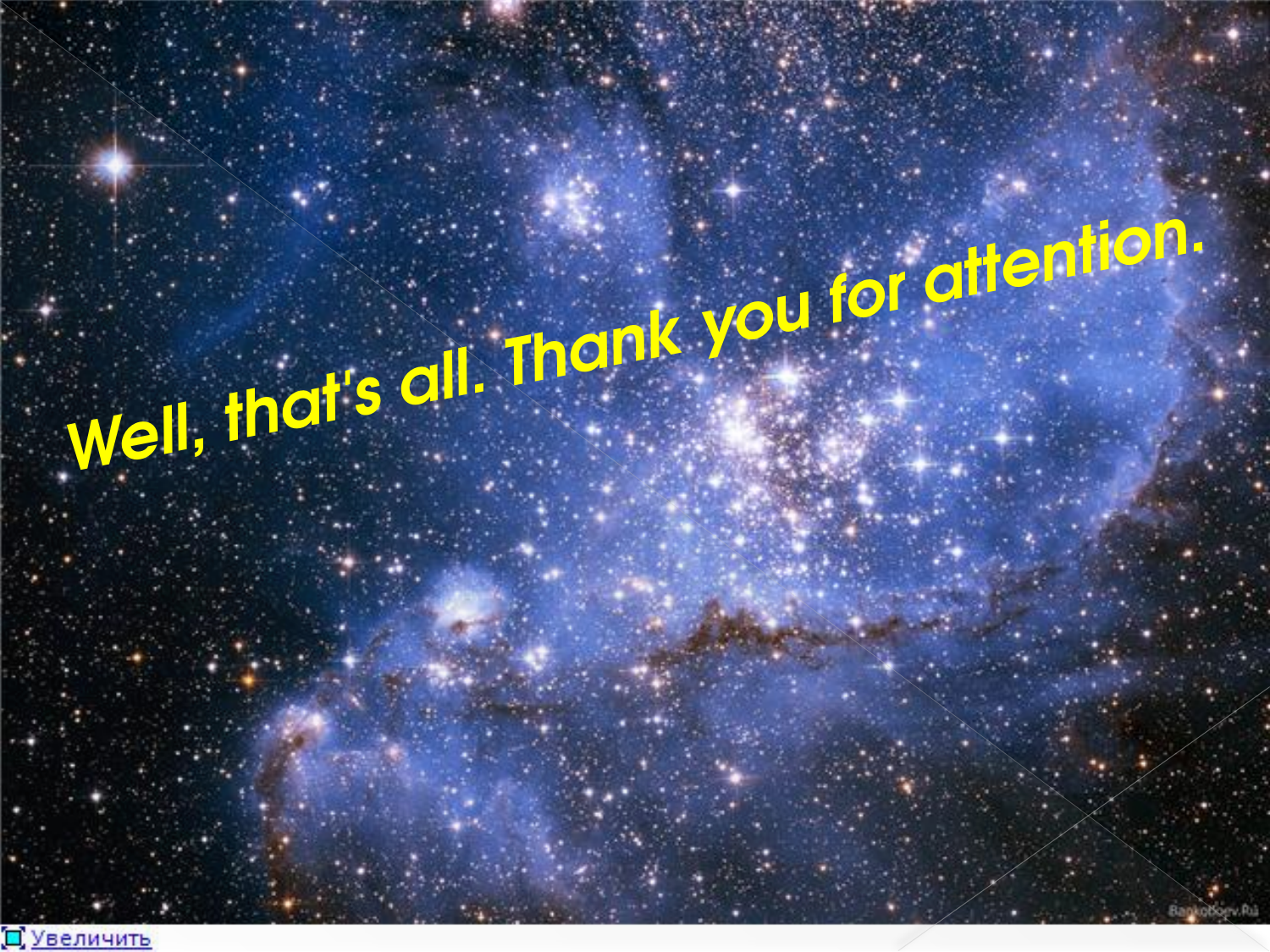

Well, that's all. Thank you for attention.